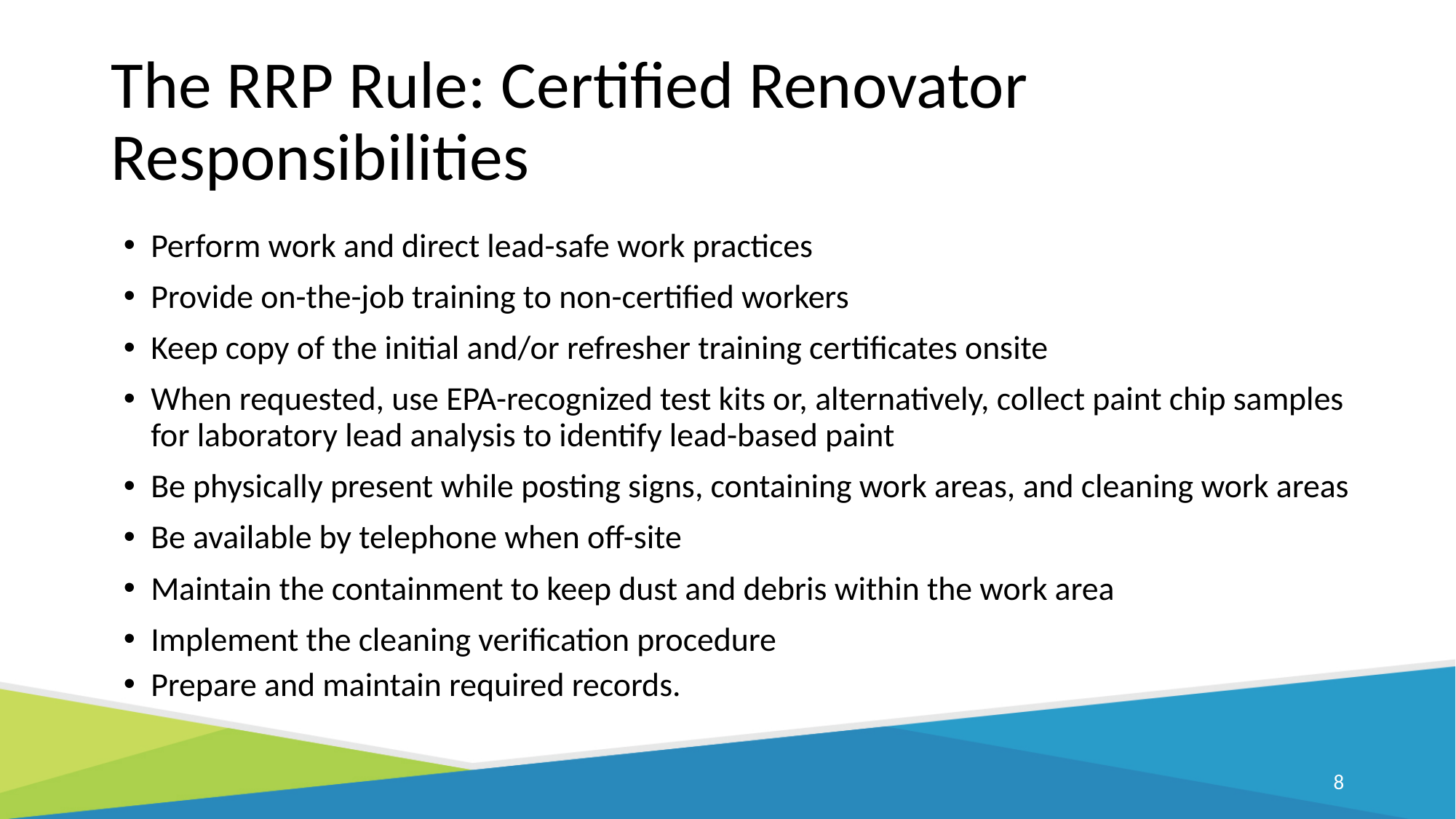

# The RRP Rule: Certified Renovator Responsibilities
Perform work and direct lead-safe work practices
Provide on-the-job training to non-certified workers
Keep copy of the initial and/or refresher training certificates onsite
When requested, use EPA-recognized test kits or, alternatively, collect paint chip samples for laboratory lead analysis to identify lead-based paint
Be physically present while posting signs, containing work areas, and cleaning work areas
Be available by telephone when off-site
Maintain the containment to keep dust and debris within the work area
Implement the cleaning verification procedure
Prepare and maintain required records.
8